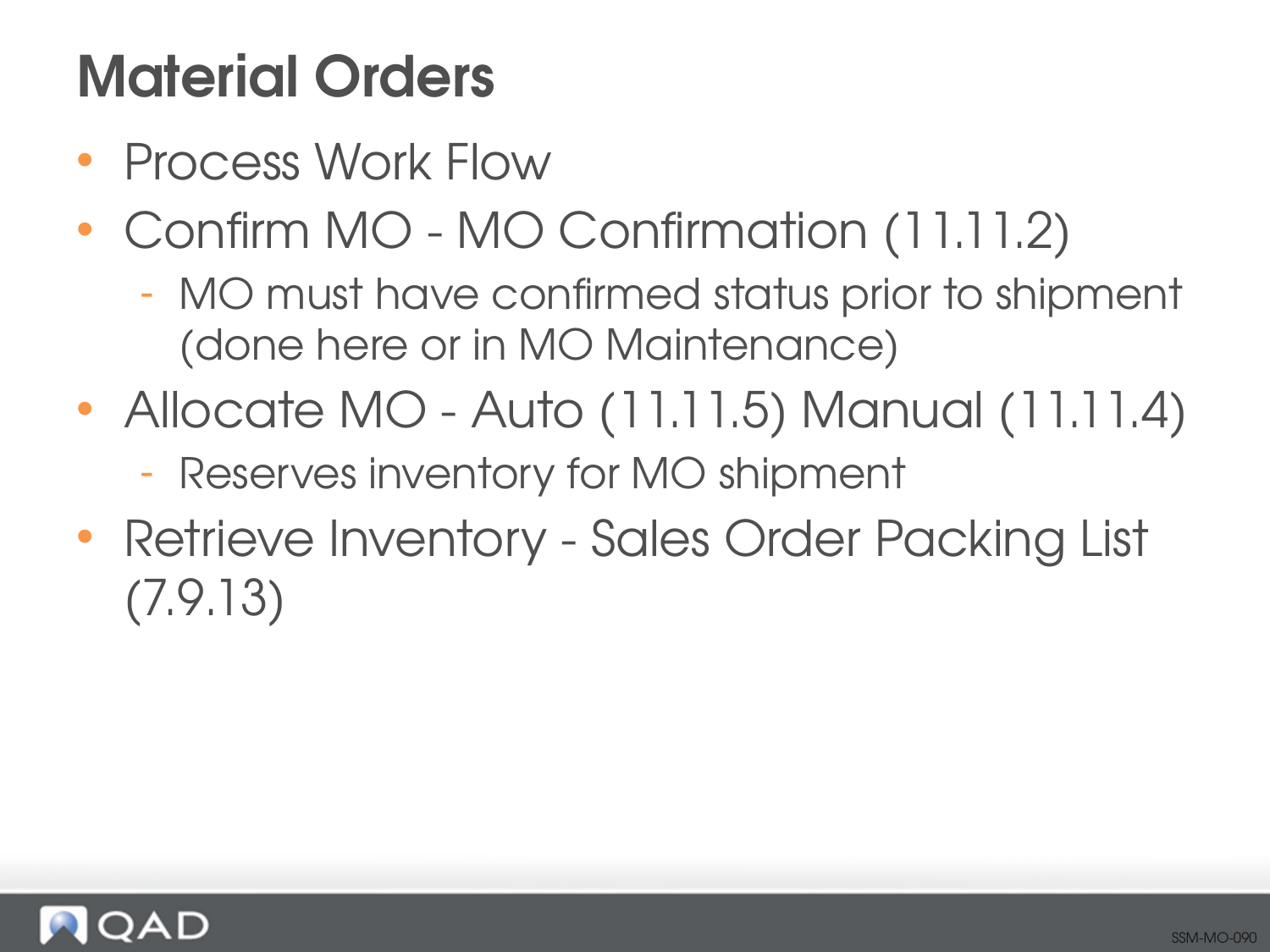

# Material Orders
Process Work Flow
Confirm MO - MO Confirmation (11.11.2)
MO must have confirmed status prior to shipment (done here or in MO Maintenance)
Allocate MO - Auto (11.11.5) Manual (11.11.4)
Reserves inventory for MO shipment
Retrieve Inventory - Sales Order Packing List (7.9.13)
SSM-MO-090